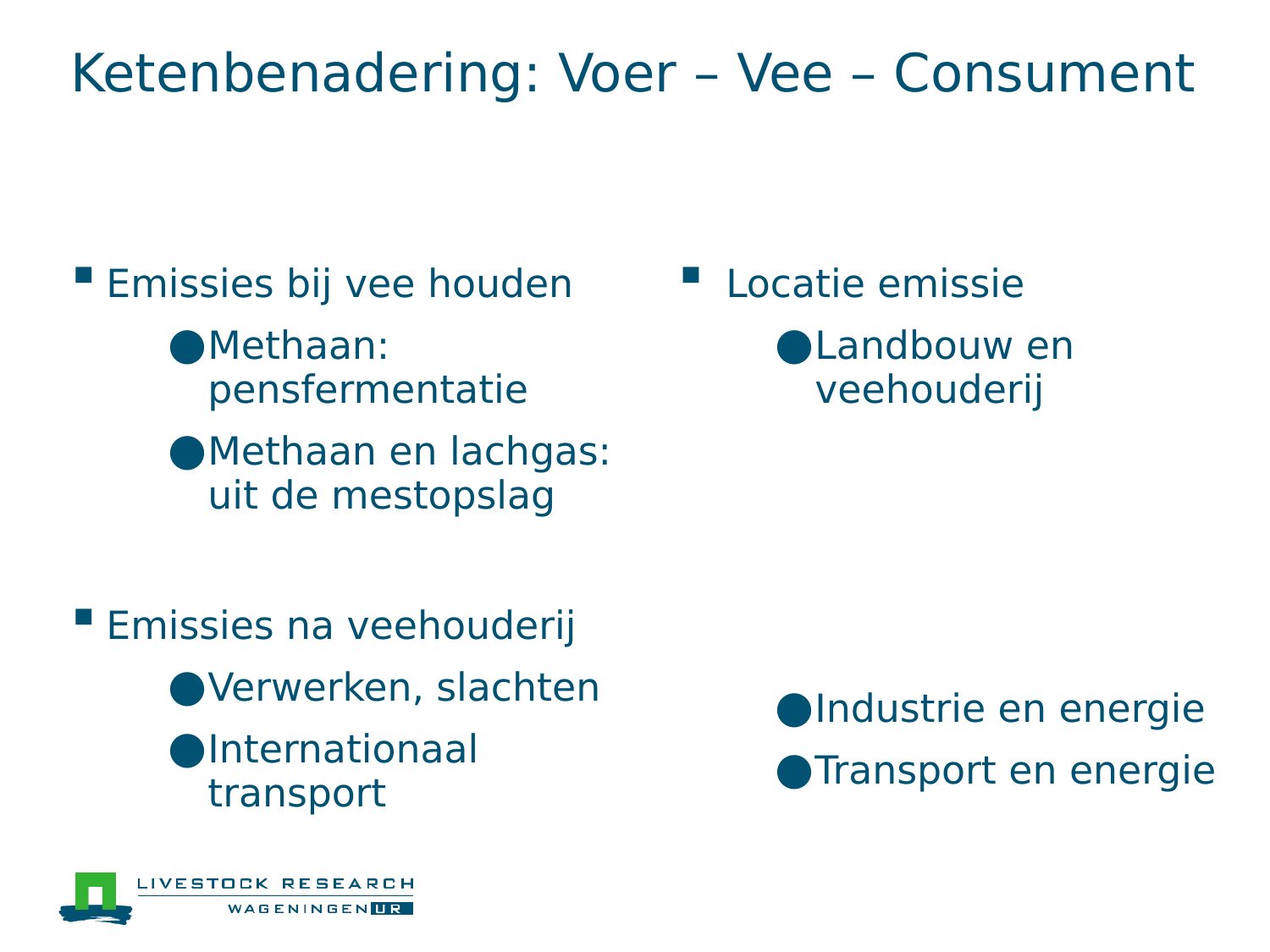

# Ketenbenadering: Voer – Vee – Consument
Emissies bij vee houden
Methaan:
pensfermentatie
Methaan en lachgas:
uit de mestopslag

Emissies na veehouderij
Verwerken, slachten
Internationaal transport
 Locatie emissie
Landbouw en veehouderij

Industrie en energie
Transport en energie